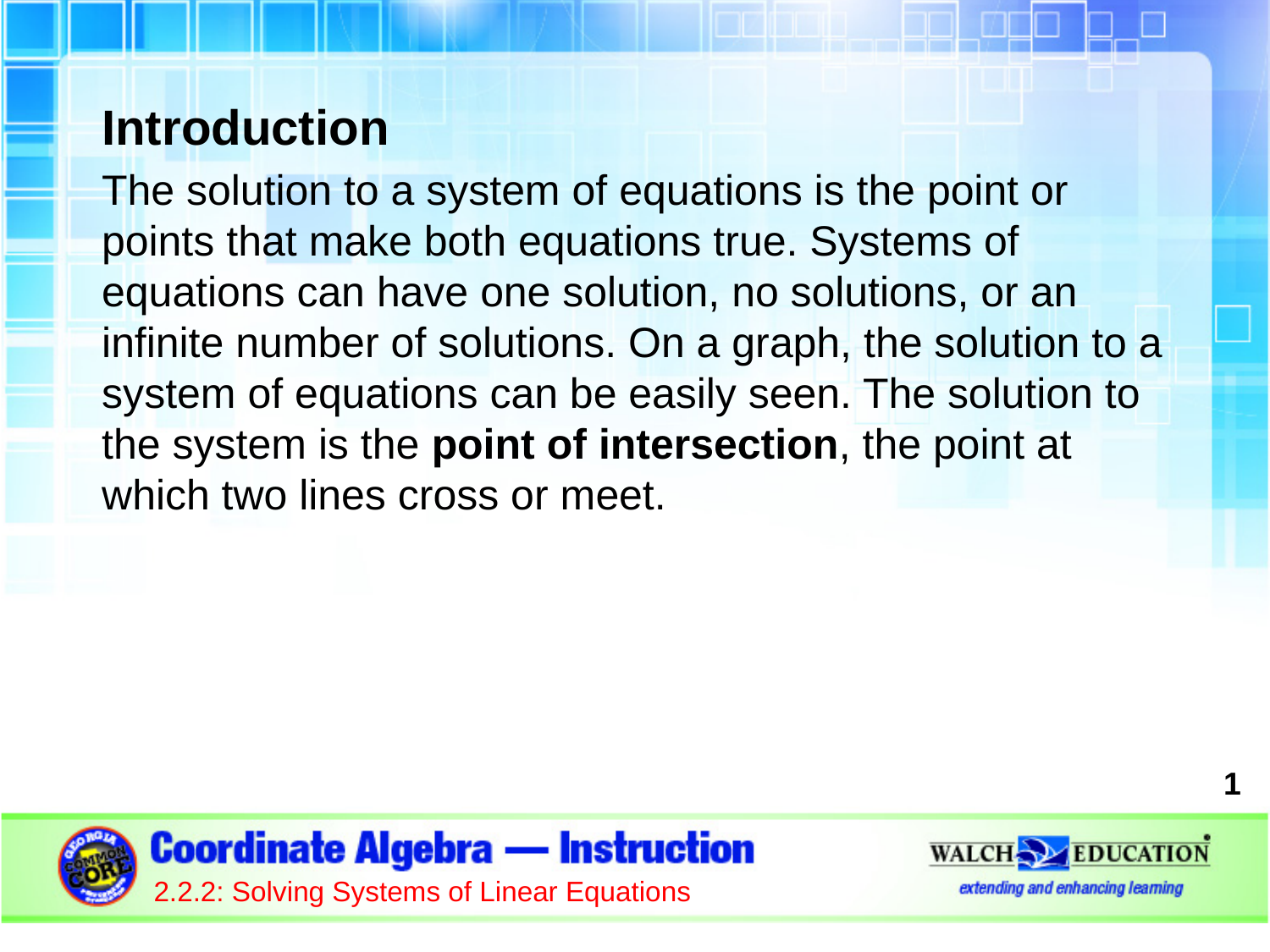

Introduction
The solution to a system of equations is the point or points that make both equations true. Systems of equations can have one solution, no solutions, or an infinite number of solutions. On a graph, the solution to a system of equations can be easily seen. The solution to the system is the point of intersection, the point at which two lines cross or meet.
1
2.2.2: Solving Systems of Linear Equations